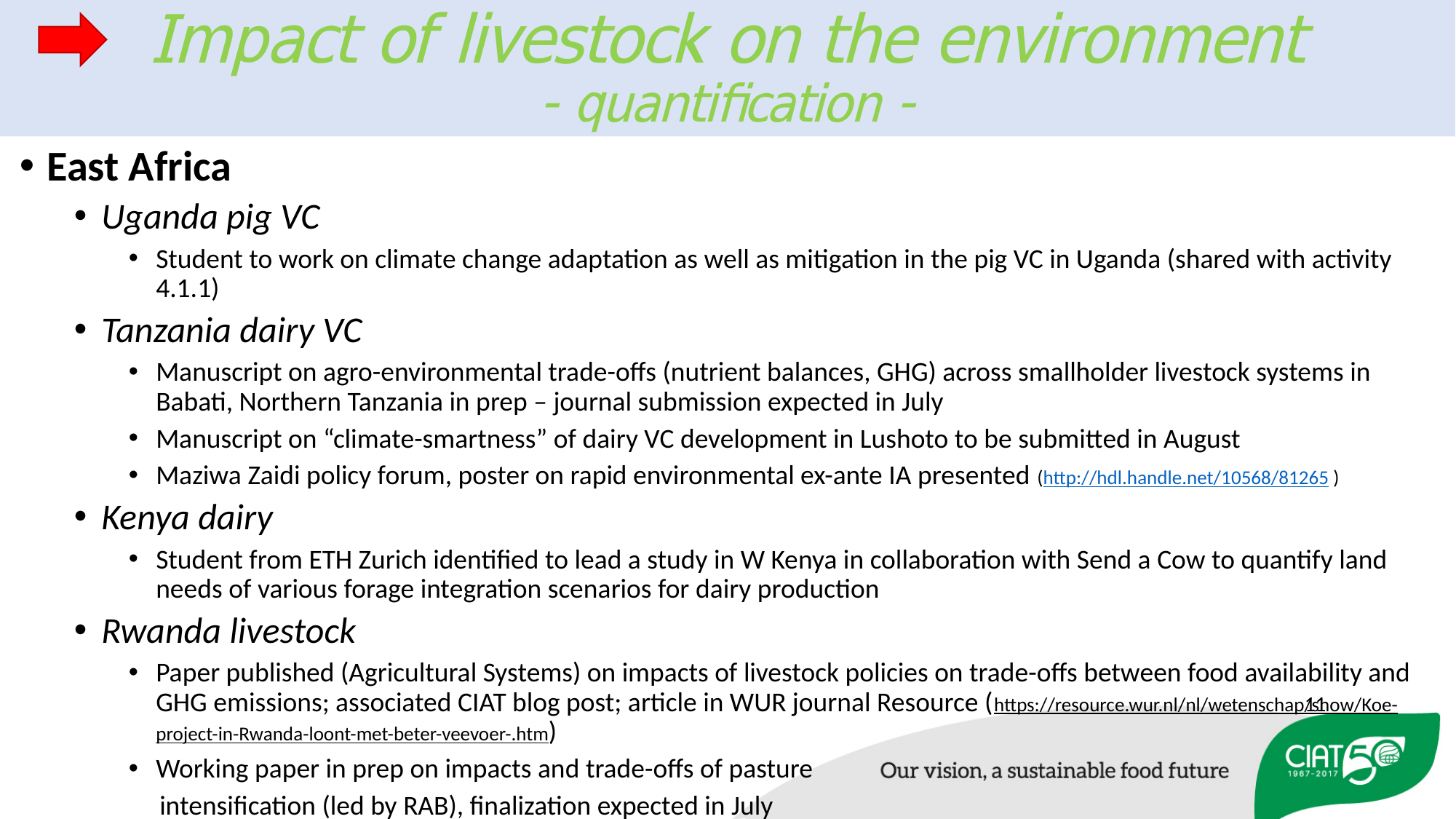

# Impact of livestock on the environment - quantification -

East Africa
Uganda pig VC
Student to work on climate change adaptation as well as mitigation in the pig VC in Uganda (shared with activity 4.1.1)
Tanzania dairy VC
Manuscript on agro-environmental trade-offs (nutrient balances, GHG) across smallholder livestock systems in Babati, Northern Tanzania in prep – journal submission expected in July
Manuscript on “climate-smartness” of dairy VC development in Lushoto to be submitted in August
Maziwa Zaidi policy forum, poster on rapid environmental ex-ante IA presented (http://hdl.handle.net/10568/81265 )
Kenya dairy
Student from ETH Zurich identified to lead a study in W Kenya in collaboration with Send a Cow to quantify land needs of various forage integration scenarios for dairy production
Rwanda livestock
Paper published (Agricultural Systems) on impacts of livestock policies on trade-offs between food availability and GHG emissions; associated CIAT blog post; article in WUR journal Resource (https://resource.wur.nl/nl/wetenschap/show/Koe-project-in-Rwanda-loont-met-beter-veevoer-.htm)
Working paper in prep on impacts and trade-offs of pasture
     intensification (led by RAB), finalization expected in July

11